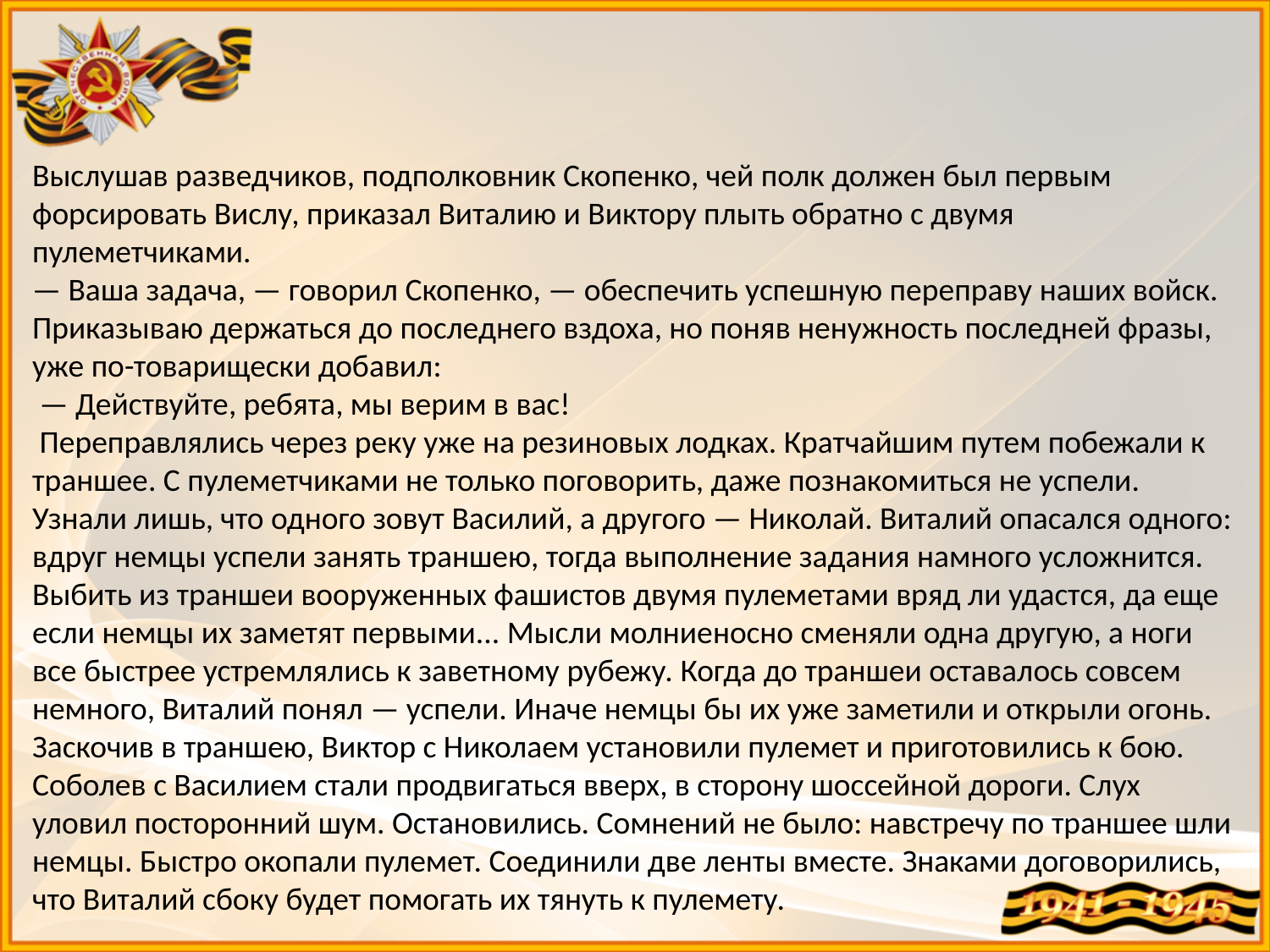

Выслушав разведчиков, подполковник Скопенко, чей полк должен был первым форсировать Вислу, приказал Виталию и Виктору плыть обратно с двумя пулеметчиками.
— Ваша задача, — говорил Скопенко, — обеспечить успешную переправу наших войск. Приказываю держаться до последнего вздоха, но поняв ненужность последней фразы, уже по-товарищески добавил:
 — Действуйте, ребята, мы верим в вас!
 Переправлялись через реку уже на резиновых лодках. Кратчайшим путем побежали к траншее. С пулеметчиками не только поговорить, даже познакомиться не успели. Узнали лишь, что одного зовут Василий, а другого — Николай. Виталий опасался одного: вдруг немцы успели занять траншею, тогда выполнение задания намного усложнится. Выбить из траншеи вооруженных фашистов двумя пулеметами вряд ли удастся, да еще если немцы их заметят первыми... Мысли молниеносно сменяли одна другую, а ноги все быстрее устремлялись к заветному рубежу. Когда до траншеи оставалось совсем немного, Виталий понял — успели. Иначе немцы бы их уже заметили и открыли огонь. Заскочив в траншею, Виктор с Николаем установили пулемет и приготовились к бою. Соболев с Василием стали продвигаться вверх, в сторону шоссейной дороги. Слух уловил посторонний шум. Остановились. Сомнений не было: навстречу по траншее шли немцы. Быстро окопали пулемет. Соединили две ленты вместе. Знаками договорились, что Виталий сбоку будет помогать их тянуть к пулемету.